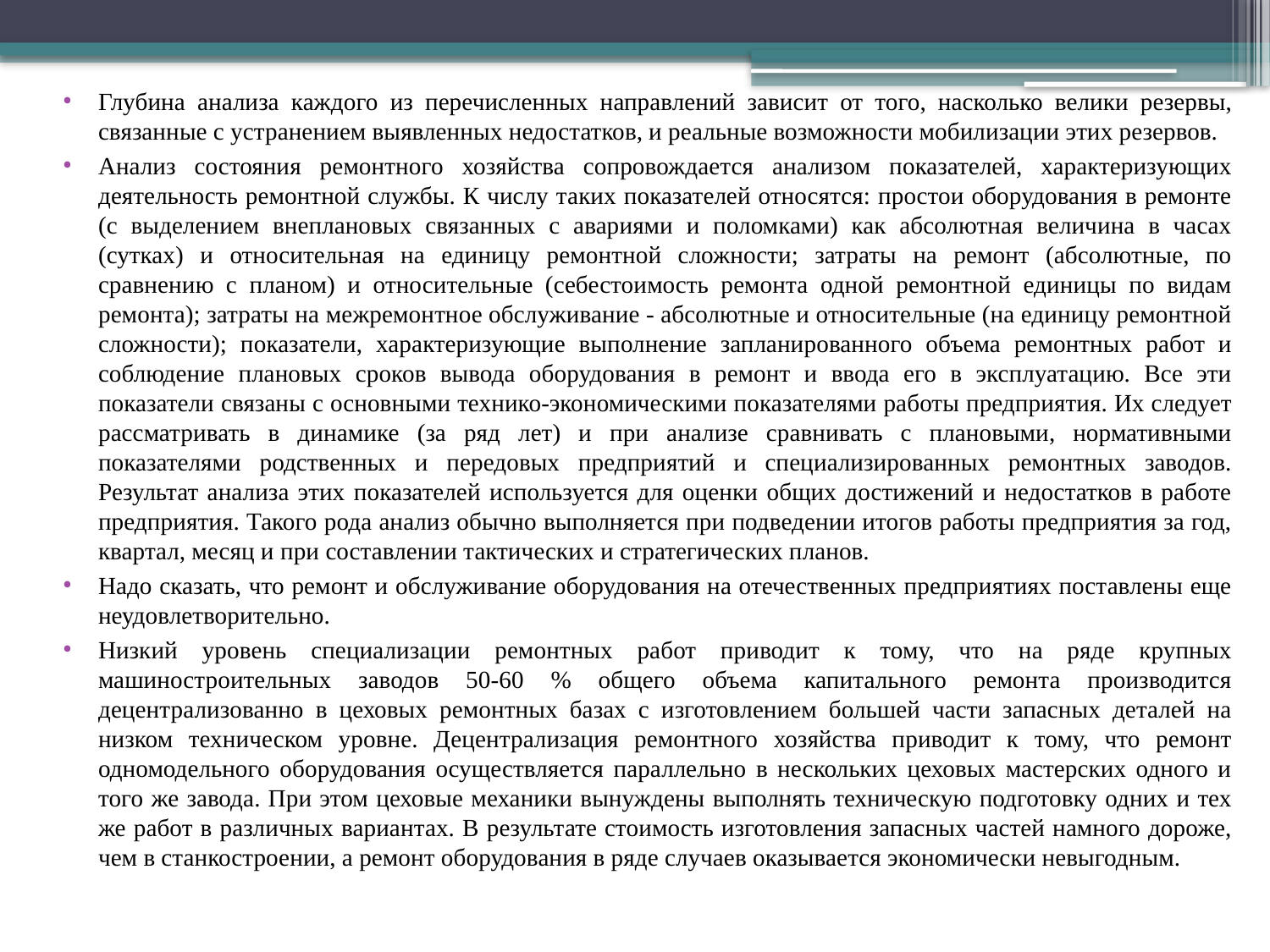

Глубина анализа каждого из перечисленных направлений зависит от того, насколько велики резервы, связанные с устранением выявленных недостатков, и реальные возможности мобилизации этих резервов.
Анализ состояния ремонтного хозяйства сопровождается анализом показателей, характеризующих деятельность ремонтной службы. К числу таких показателей относятся: простои оборудования в ремонте (с выделением внеплановых связанных с авариями и поломками) как абсолютная величина в часах (сутках) и относительная на единицу ремонтной сложности; затраты на ремонт (абсолютные, по сравнению с планом) и относительные (себестоимость ремонта одной ремонтной единицы по видам ремонта); затраты на межремонтное обслуживание - абсолютные и относительные (на единицу ремонтной сложности); показатели, характеризующие выполнение запланированного объема ремонтных работ и соблюдение плановых сроков вывода оборудования в ремонт и ввода его в эксплуатацию. Все эти показатели связаны с основными технико-экономическими показателями работы предприятия. Их следует рассматривать в динамике (за ряд лет) и при анализе сравнивать с плановыми, нормативными показателями родственных и передовых предприятий и специализированных ремонтных заводов. Результат анализа этих показателей используется для оценки общих достижений и недостатков в работе предприятия. Такого рода анализ обычно выполняется при подведении итогов работы предприятия за год, квартал, месяц и при составлении тактических и стратегических планов.
Надо сказать, что ремонт и обслуживание оборудования на отечественных предприятиях поставлены еще неудовлетворительно.
Низкий уровень специализации ремонтных работ приводит к тому, что на ряде крупных машиностроительных заводов 50-60 % общего объема капитального ремонта производится децентрализованно в цеховых ремонтных базах с изготовлением большей части запасных деталей на низком техническом уровне. Децентрализация ремонтного хозяйства приводит к тому, что ремонт одномодельного оборудования осуществляется параллельно в нескольких цеховых мастерских одного и того же завода. При этом цеховые механики вынуждены выполнять техническую подготовку одних и тех же работ в различных вариантах. В результате стоимость изготовления запасных частей намного дороже, чем в станкостроении, а ремонт оборудования в ряде случаев оказывается экономически невыгодным.